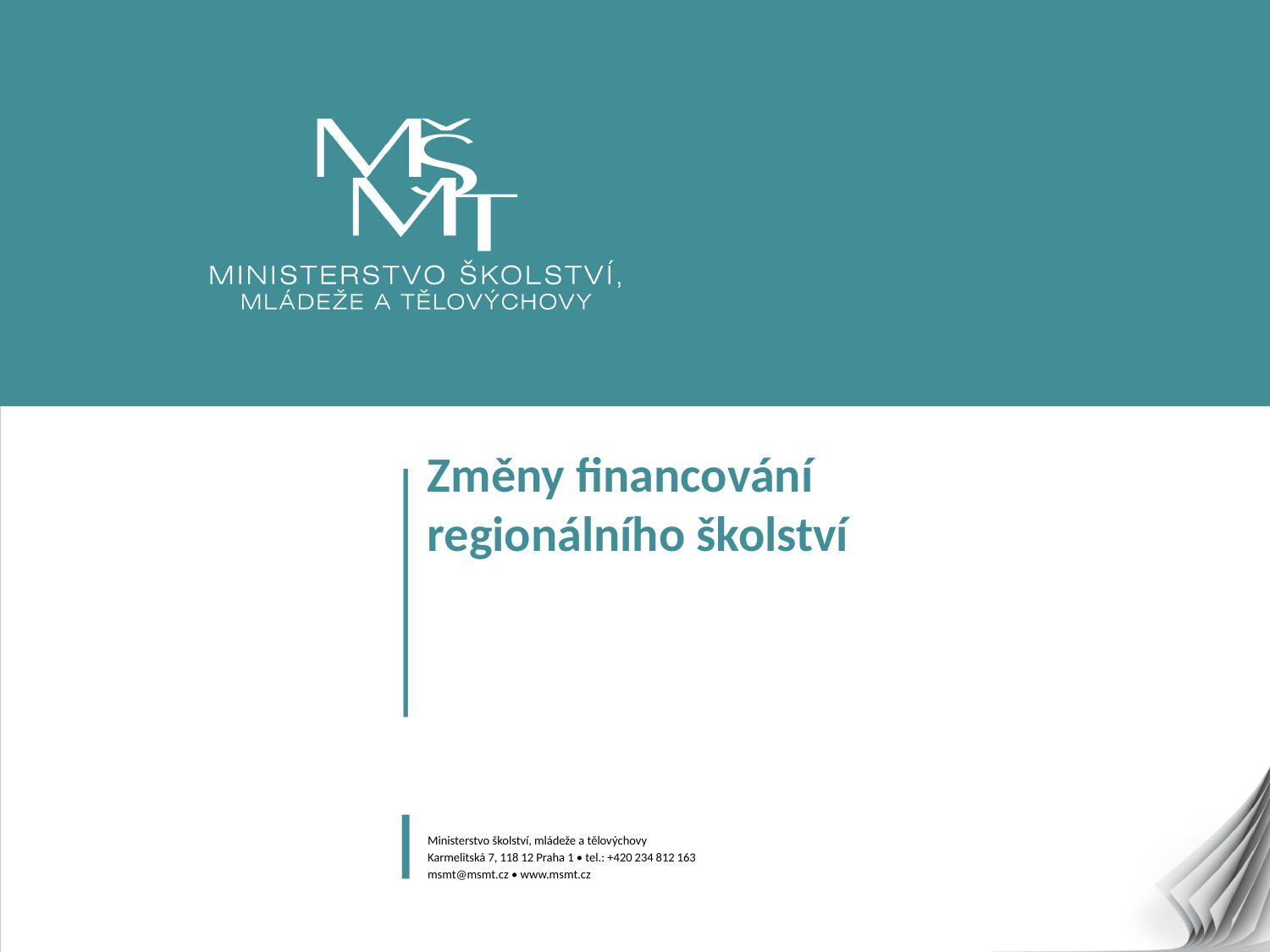

# Změny financování regionálního školství
Ministerstvo školství, mládeže a tělovýchovy
Karmelitská 7, 118 12 Praha 1 • tel.: +420 234 812 163
msmt@msmt.cz • www.msmt.cz